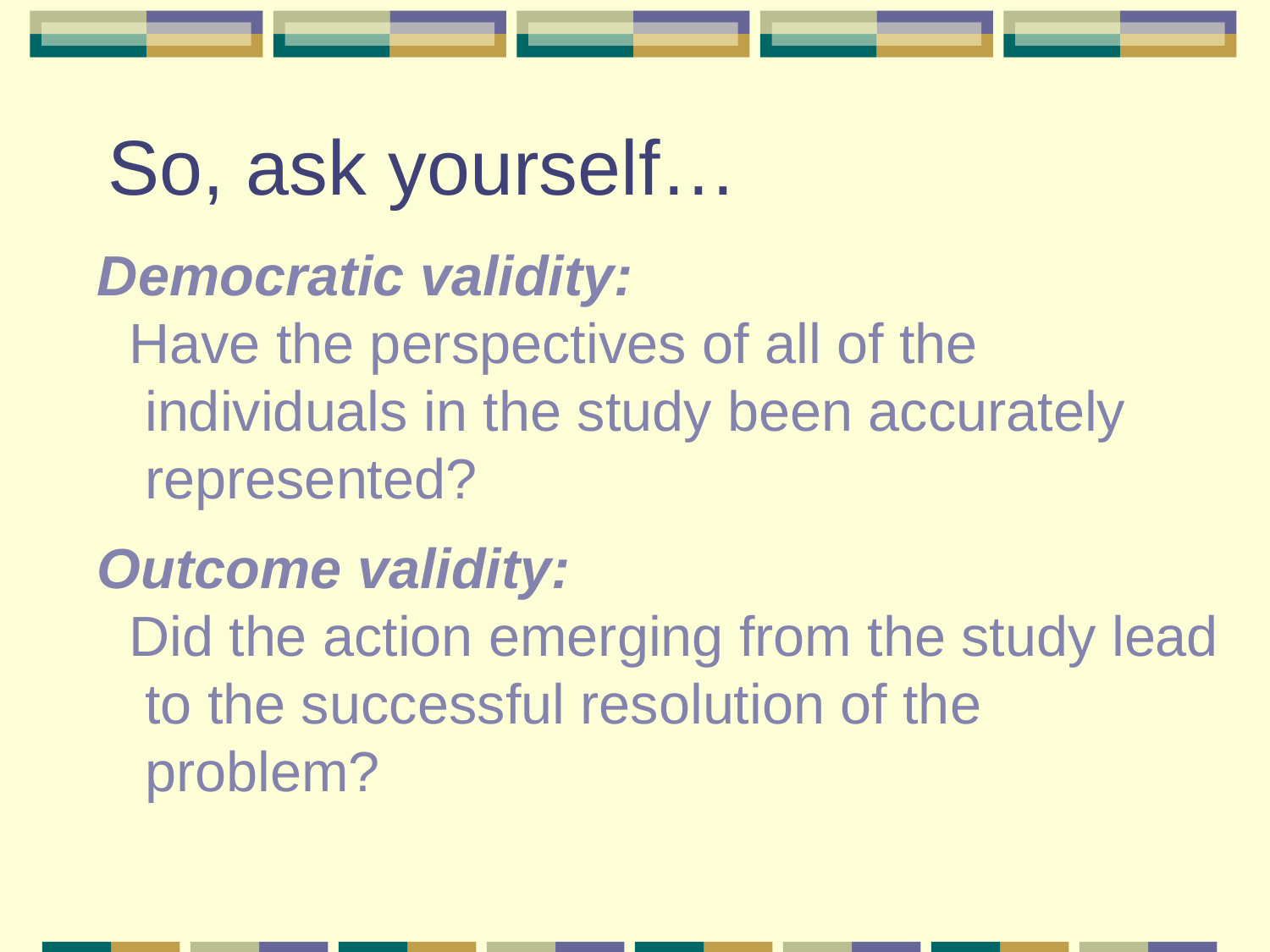

# So, ask yourself…
Democratic validity:
  Have the perspectives of all of the individuals in the study been accurately represented?
Outcome validity:
  Did the action emerging from the study lead to the successful resolution of the problem?